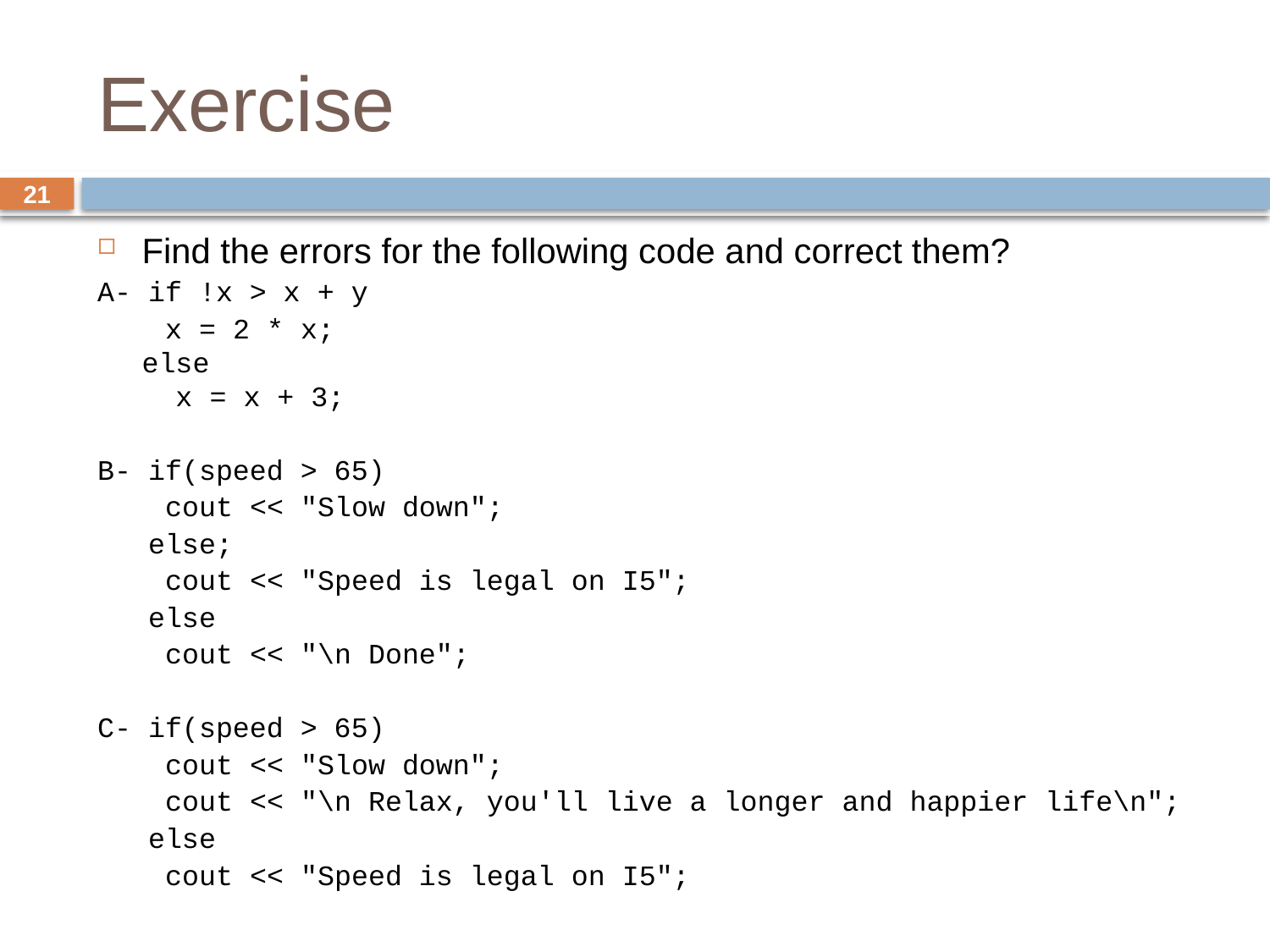

# Exercise
21
Find the errors for the following code and correct them?
A- if !x > x + y
    x = 2 * x; 
else 
  x = x + 3;

B- if(speed > 65)
    cout << "Slow down";
   else;
    cout << "Speed is legal on I5";
   else
    cout << "\n Done";

C- if(speed > 65)
    cout << "Slow down";
    cout << "\n Relax, you'll live a longer and happier life\n";
   else
    cout << "Speed is legal on I5";